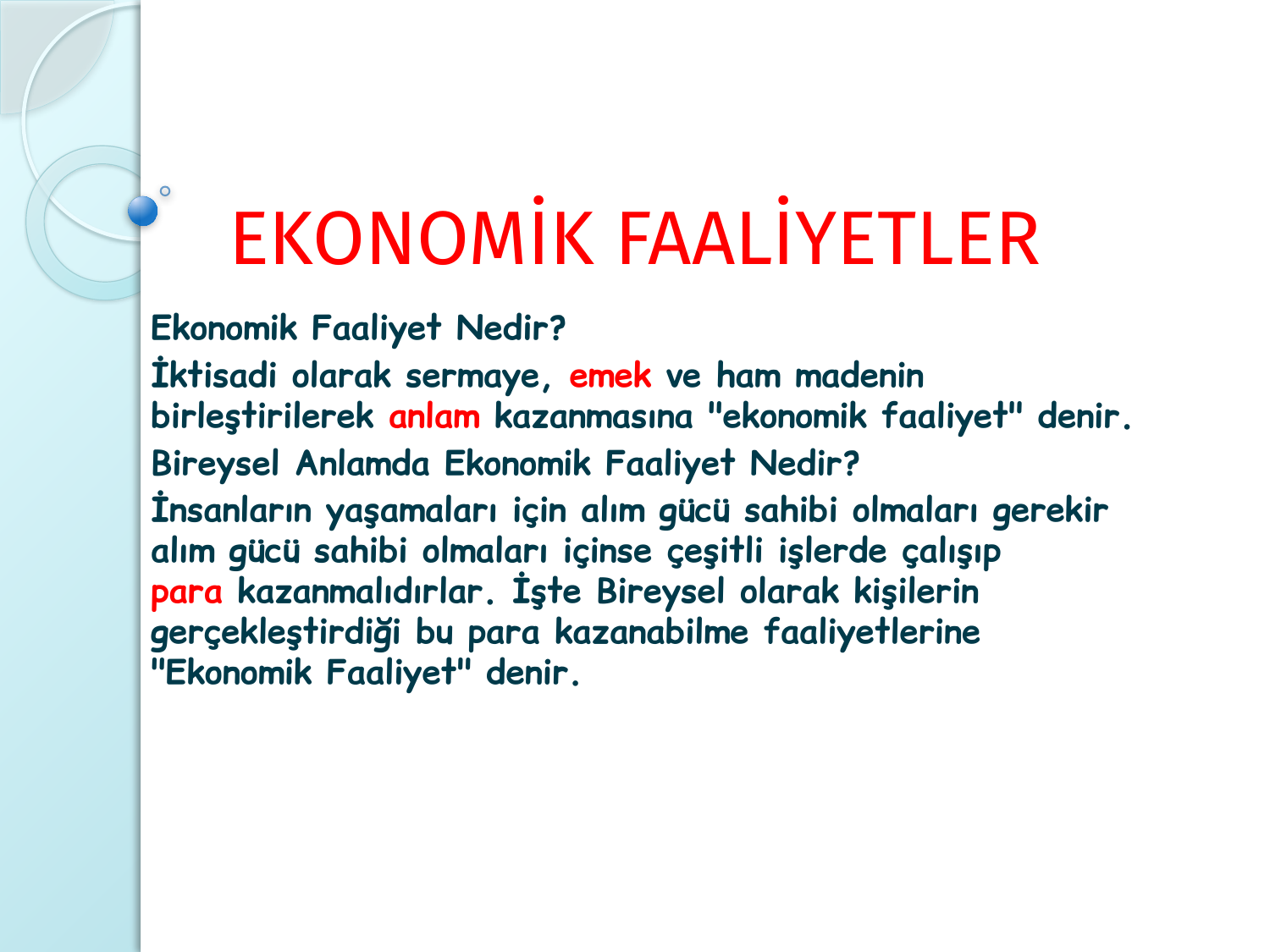

# EKONOMİK FAALİYETLER
Ekonomik Faaliyet Nedir?
İktisadi olarak sermaye, emek ve ham madenin birleştirilerek anlam kazanmasına "ekonomik faaliyet" denir.
Bireysel Anlamda Ekonomik Faaliyet Nedir?
İnsanların yaşamaları için alım gücü sahibi olmaları gerekir alım gücü sahibi olmaları içinse çeşitli işlerde çalışıp para kazanmalıdırlar. İşte Bireysel olarak kişilerin gerçekleştirdiği bu para kazanabilme faaliyetlerine "Ekonomik Faaliyet" denir.